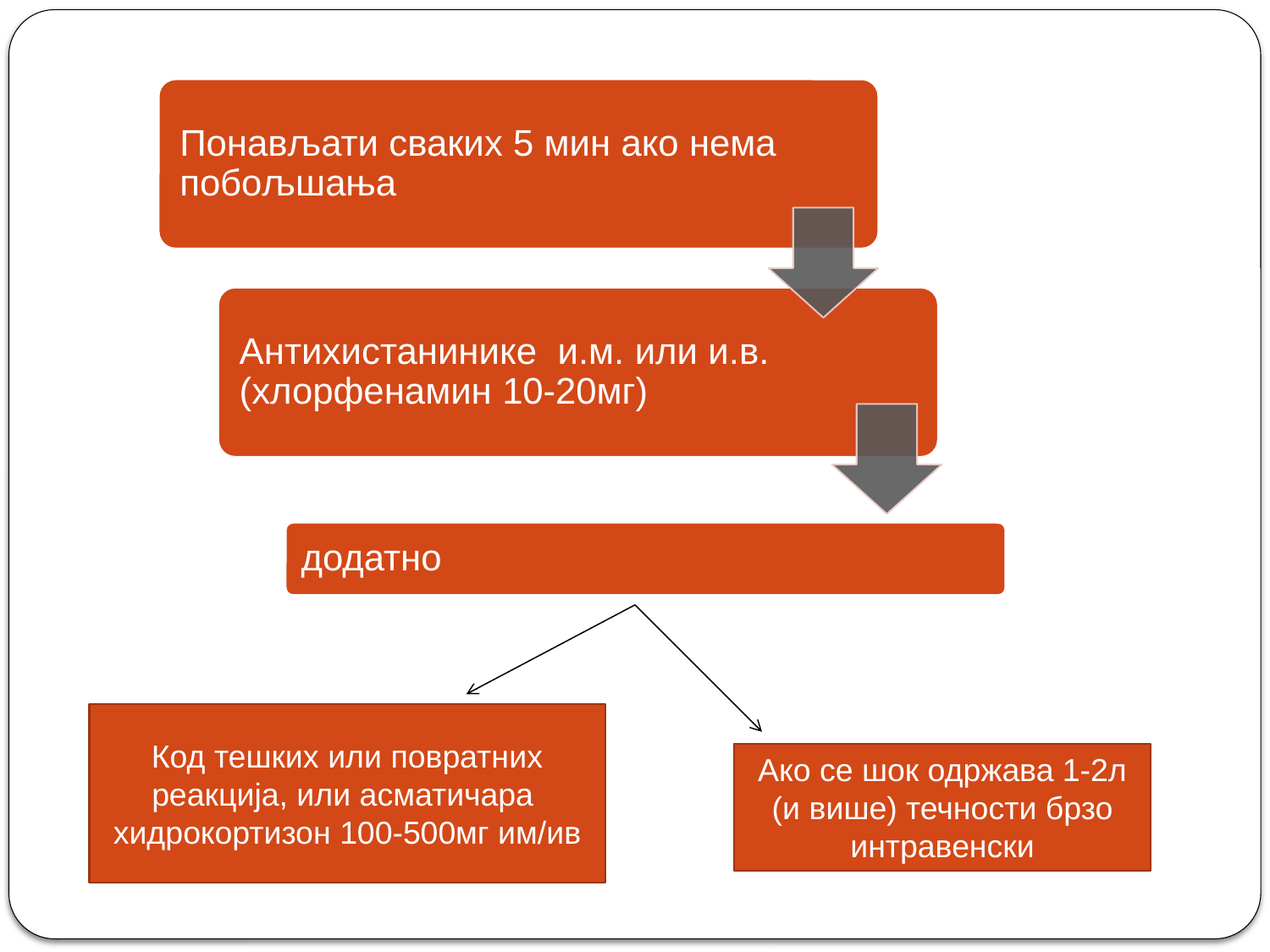

Понављати сваких 5 мин ако нема побољшања
Антихистанинике  и.м. или и.в. (хлорфенамин 10-20мг)
додатно

Код тешких или повратних реакција, или асматичара  хидрокортизон 100-500мг им/ив
Ако се шок одржава 1-2л (и више) течности брзо интравенски